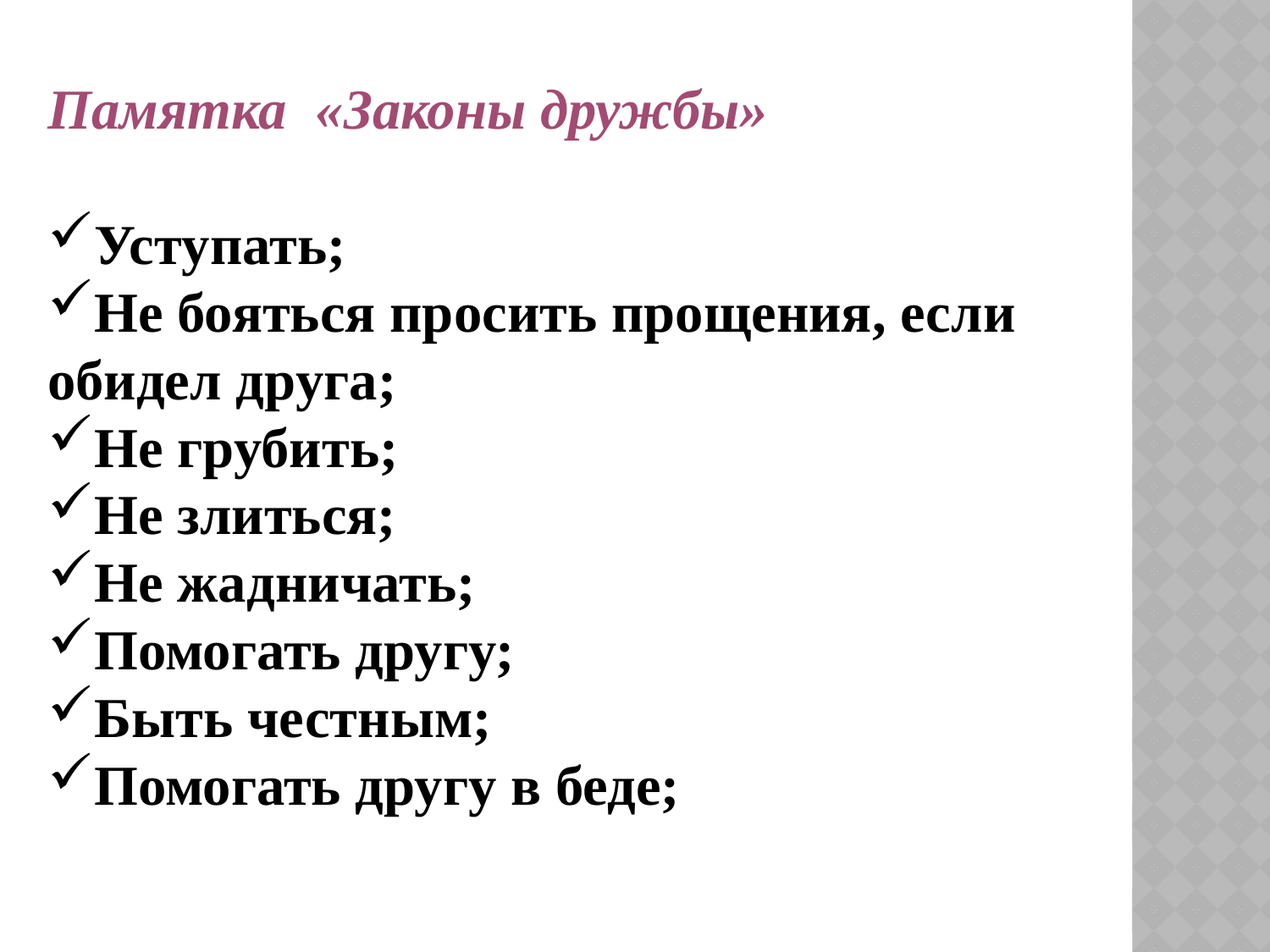

Памятка  «Законы дружбы»

Уступать;
Не бояться просить прощения, если     обидел друга;
Не грубить;
Не злиться;
Не жадничать;
Помогать другу;
Быть честным;
Помогать другу в беде;